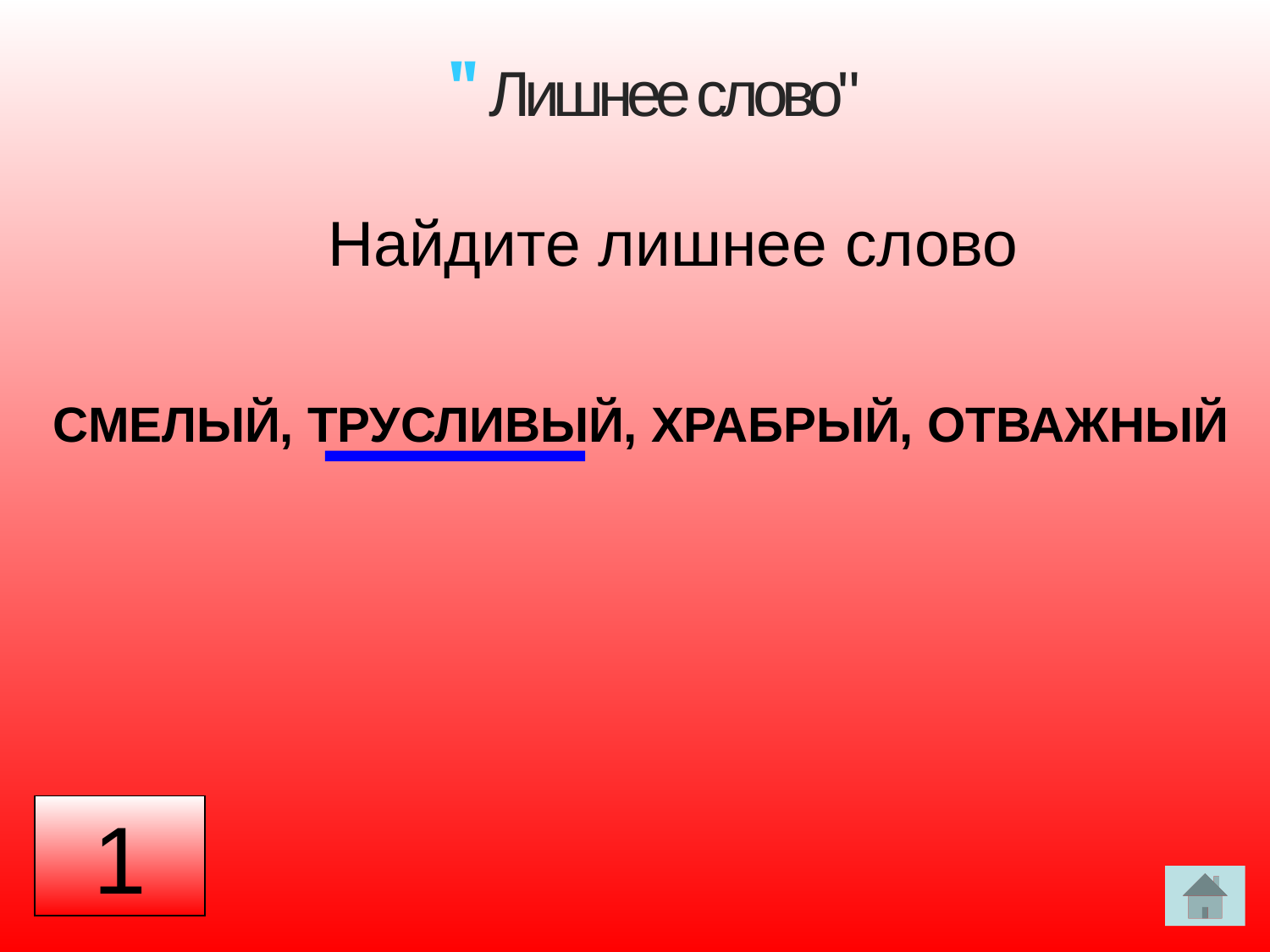

" Лишнее слово"
Найдите лишнее слово
СМЕЛЫЙ, ТРУСЛИВЫЙ, ХРАБРЫЙ, ОТВАЖНЫЙ

1